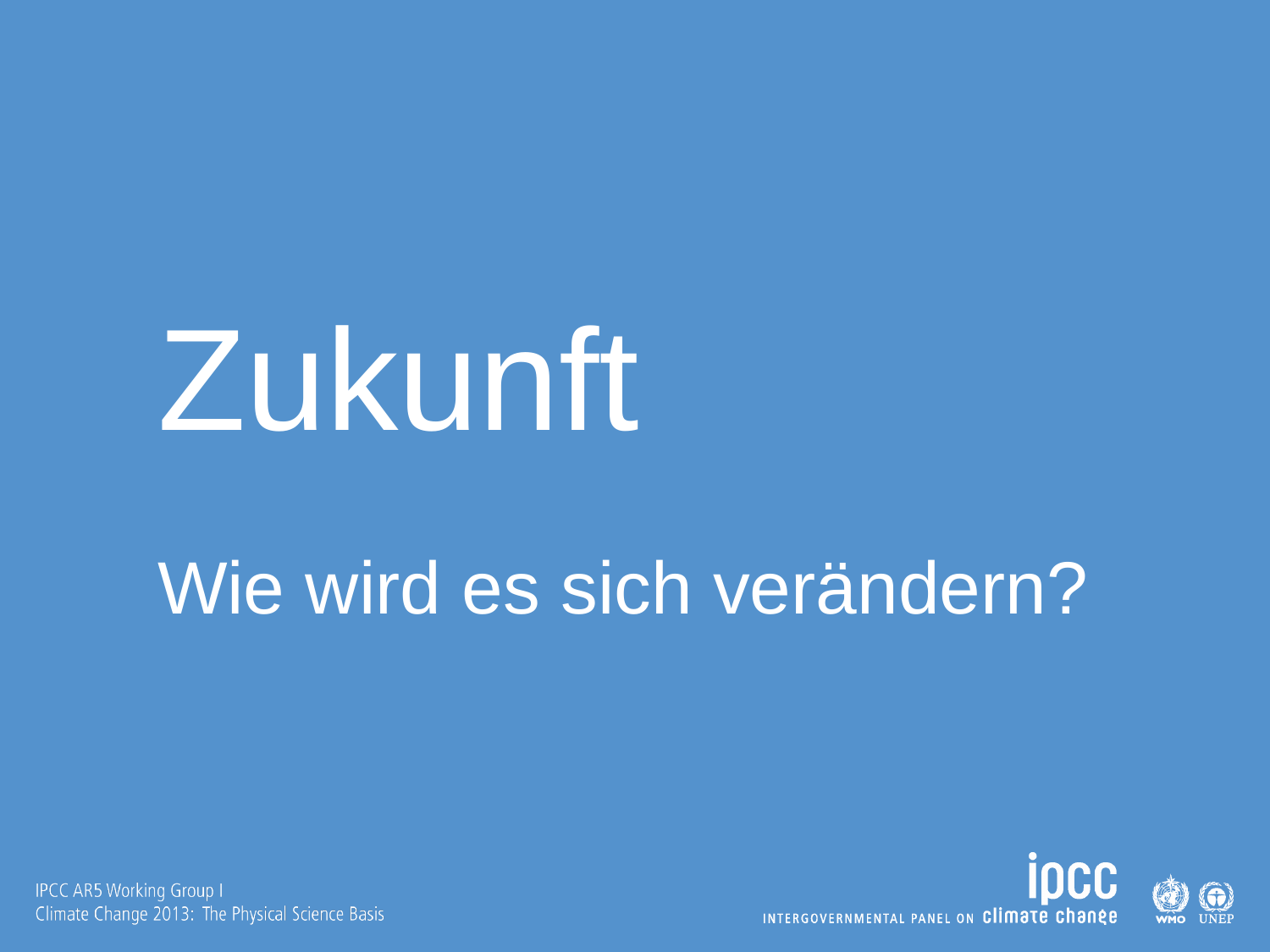

# Zukunft
Wie wird es sich verändern?